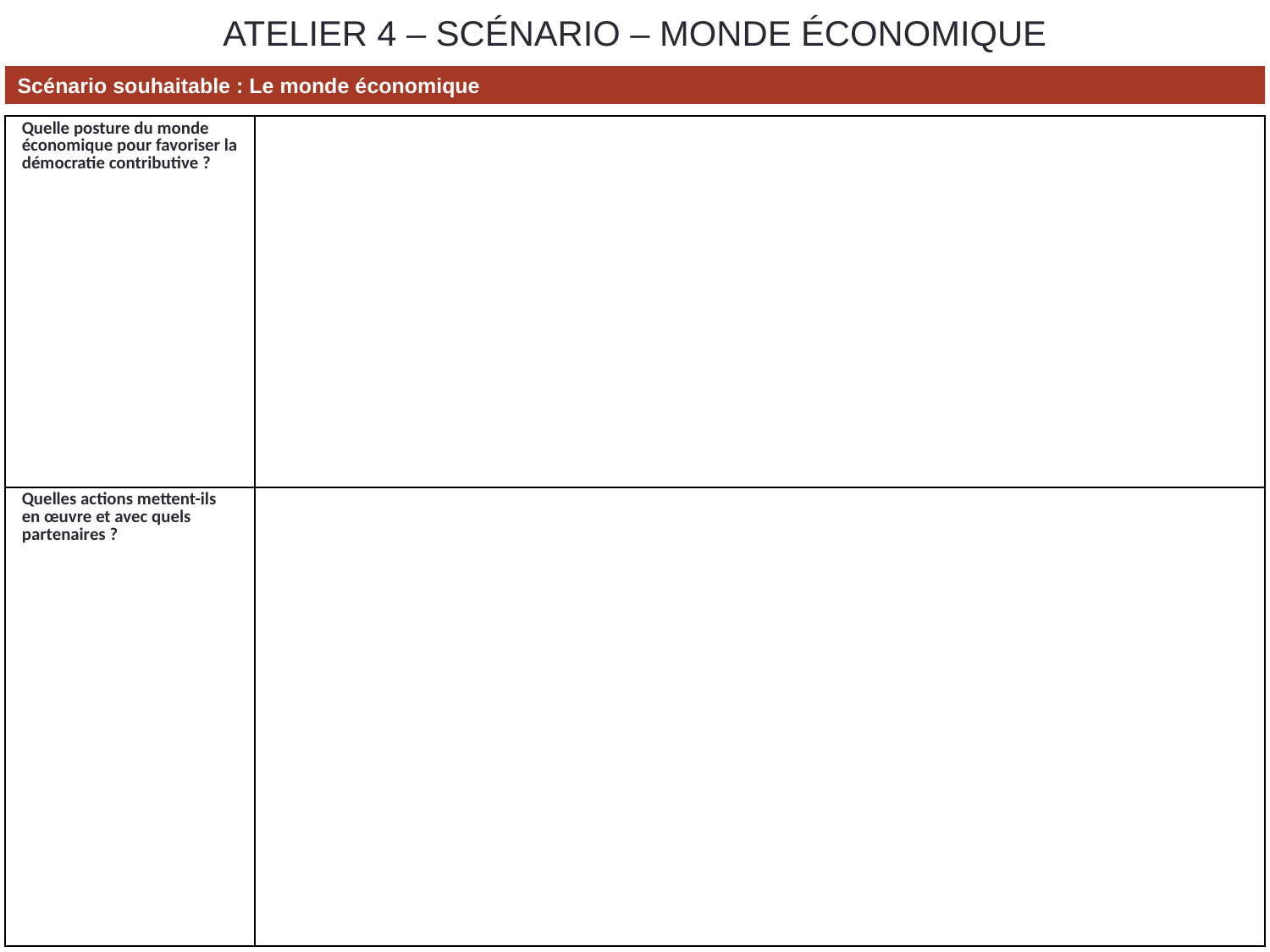

# ATELIER 4 – SCÉNARIO – MONDE ÉCONOMIQUE
Scénario souhaitable : Le monde économique
| Quelle posture du monde économique pour favoriser la démocratie contributive ? |  |
| --- | --- |
| Quelles actions mettent-ils en œuvre et avec quels partenaires ? |  |